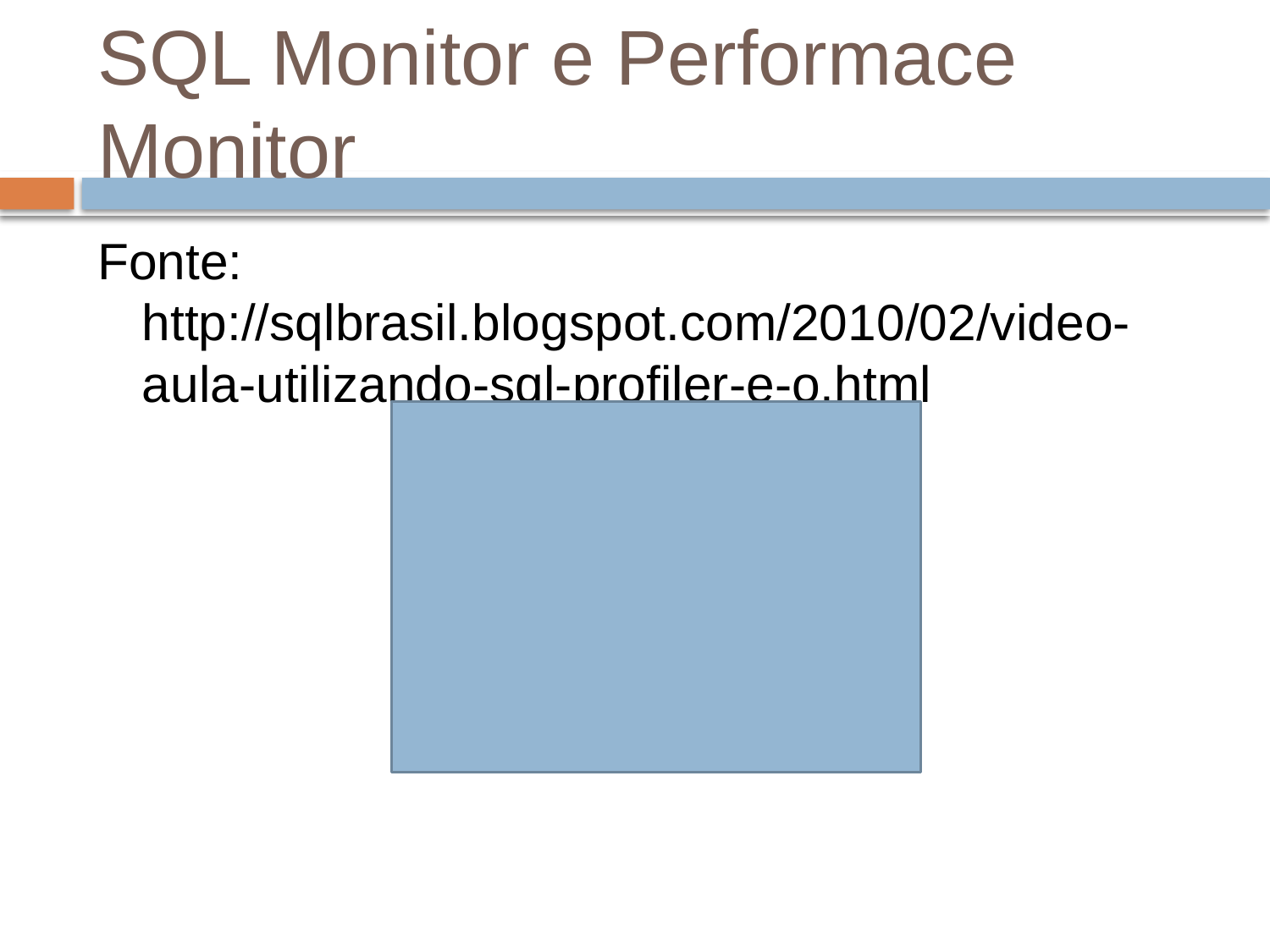

# SQL Monitor e Performace Monitor
Fonte: http://sqlbrasil.blogspot.com/2010/02/video-aula-utilizando-sql-profiler-e-o.html